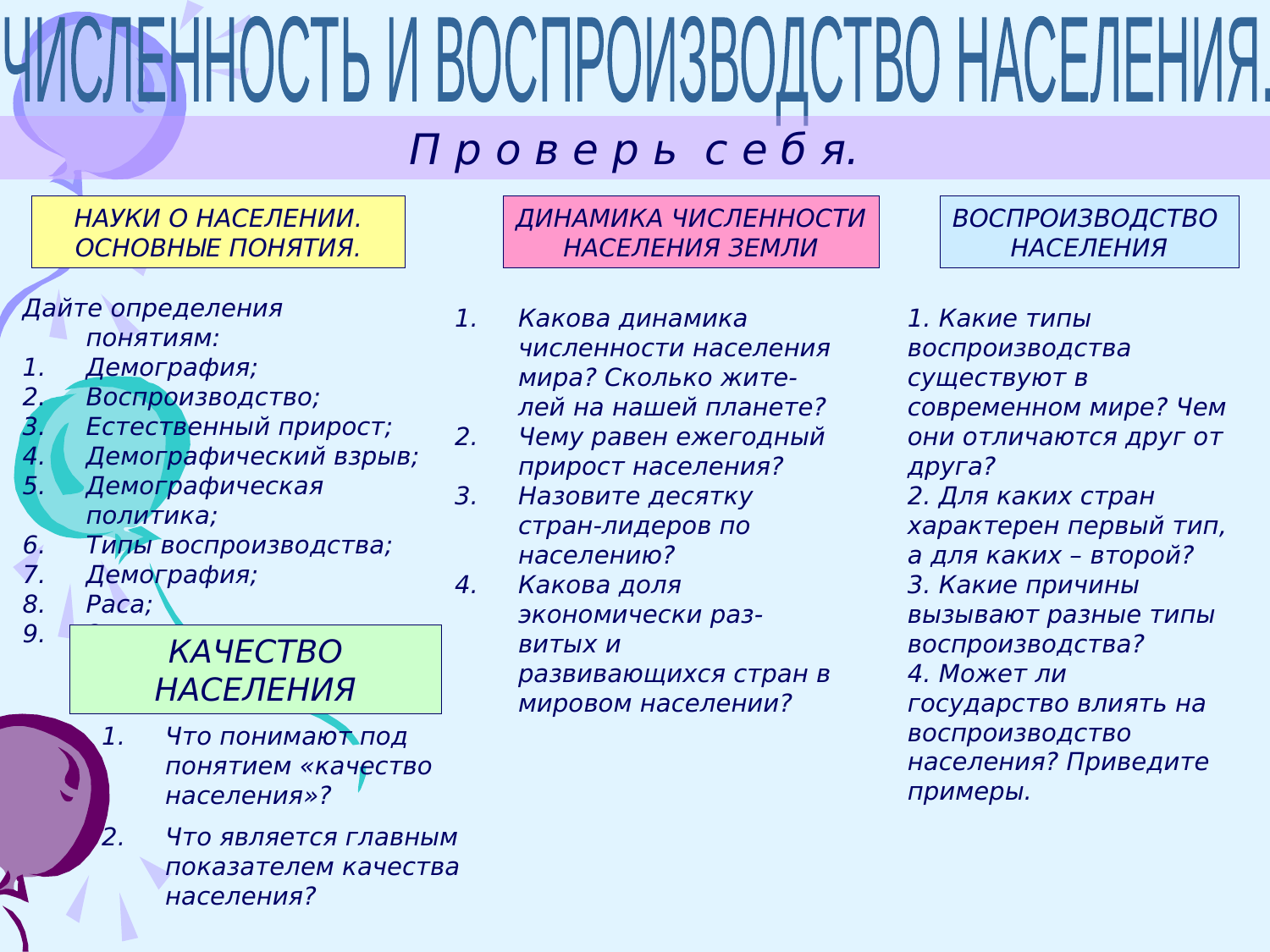

ЧИСЛЕННОСТЬ И ВОСПРОИЗВОДСТВО НАСЕЛЕНИЯ.
П р о в е р ь  с е б я.
НАУКИ О НАСЕЛЕНИИ.
ОСНОВНЫЕ ПОНЯТИЯ.
ДИНАМИКА ЧИСЛЕННОСТИ
НАСЕЛЕНИЯ ЗЕМЛИ
ВОСПРОИЗВОДСТВО
НАСЕЛЕНИЯ
Дайте определения понятиям:
Демография;
Воспроизводство;
Естественный прирост;
Демографический взрыв;
Демографическая политика;
Типы воспроизводства;
Демография;
Раса;
Этнос.

Какова динамика численности населения мира? Сколько жите-лей на нашей планете?
Чему равен ежегодный прирост населения?
Назовите десятку стран-лидеров по населению?
Какова доля экономически раз-витых и развивающихся стран в мировом населении?
1. Какие типы воспроизводства существуют в современном мире? Чем они отличаются друг от друга?
2. Для каких стран характерен первый тип, а для каких – второй?
3. Какие причины вызывают разные типы воспроизводства?
4. Может ли государство влиять на воспроизводство населения? Приведите примеры.
КАЧЕСТВО НАСЕЛЕНИЯ
Что понимают под понятием «качество населения»?
Что является главным показателем качества населения?